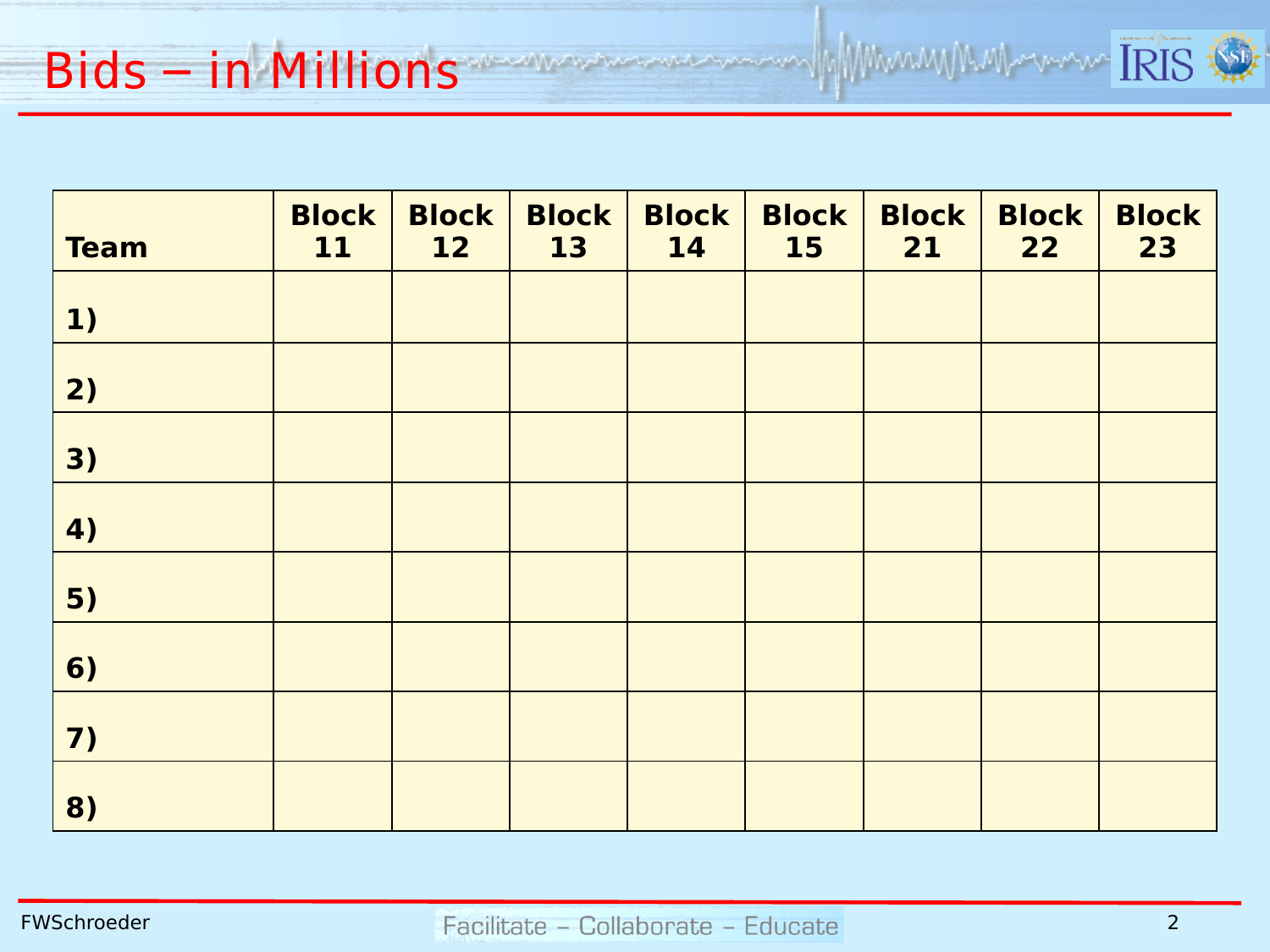

# Bids – in Millions
| Team | Block 11 | Block 12 | Block 13 | Block 14 | Block 15 | Block 21 | Block 22 | Block 23 |
| --- | --- | --- | --- | --- | --- | --- | --- | --- |
| 1) |  |  |  |  |  |  |  |  |
| 2) |  |  |  |  |  |  |  |  |
| 3) |  |  |  |  |  |  |  |  |
| 4) |  |  |  |  |  |  |  |  |
| 5) |  |  |  |  |  |  |  |  |
| 6) |  |  |  |  |  |  |  |  |
| 7) |  |  |  |  |  |  |  |  |
| 8) |  |  |  |  |  |  |  |  |